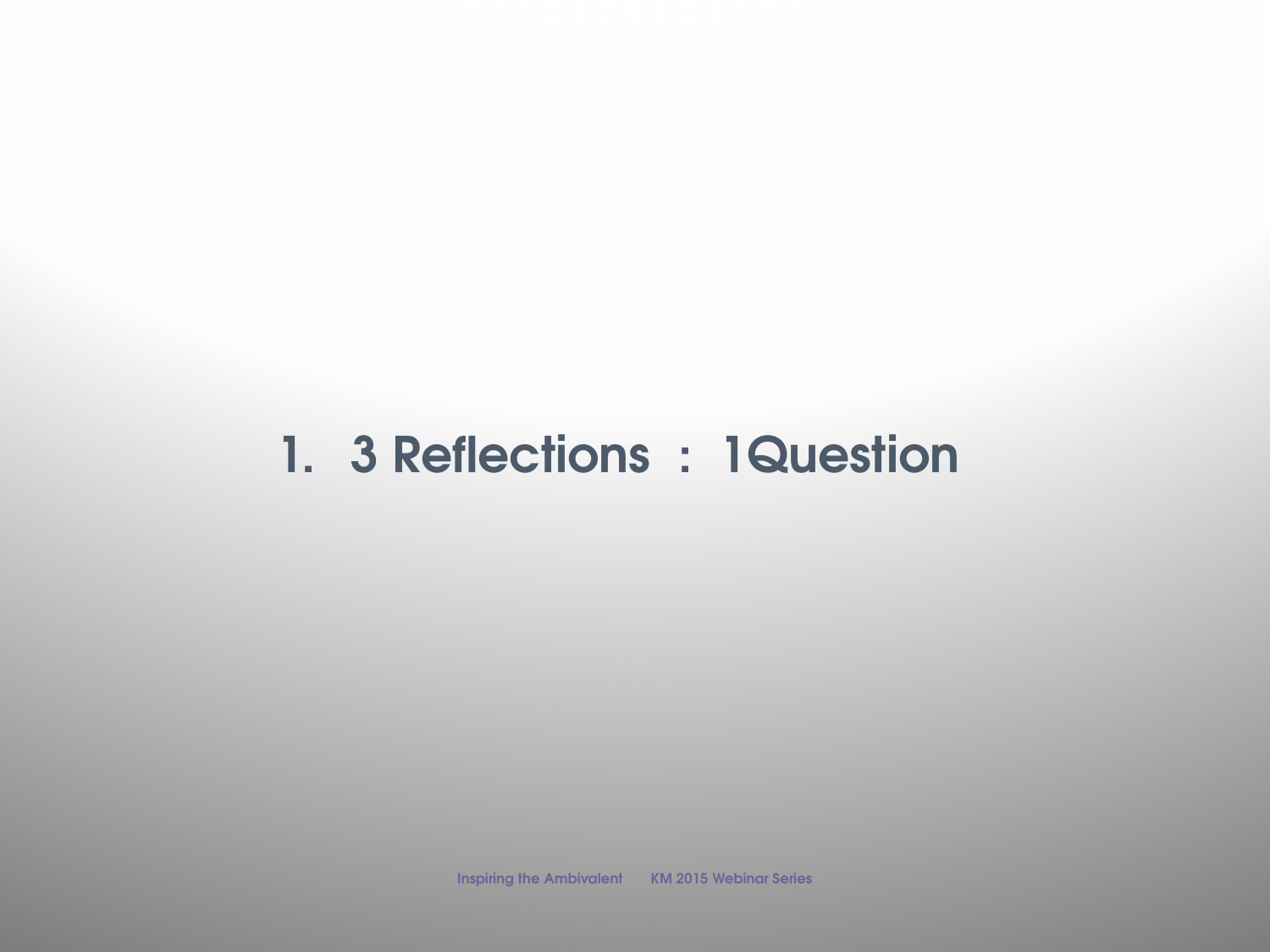

3 Reflections  :  1Question

Inspiring the Ambivalent       KM 2015 Webinar Series